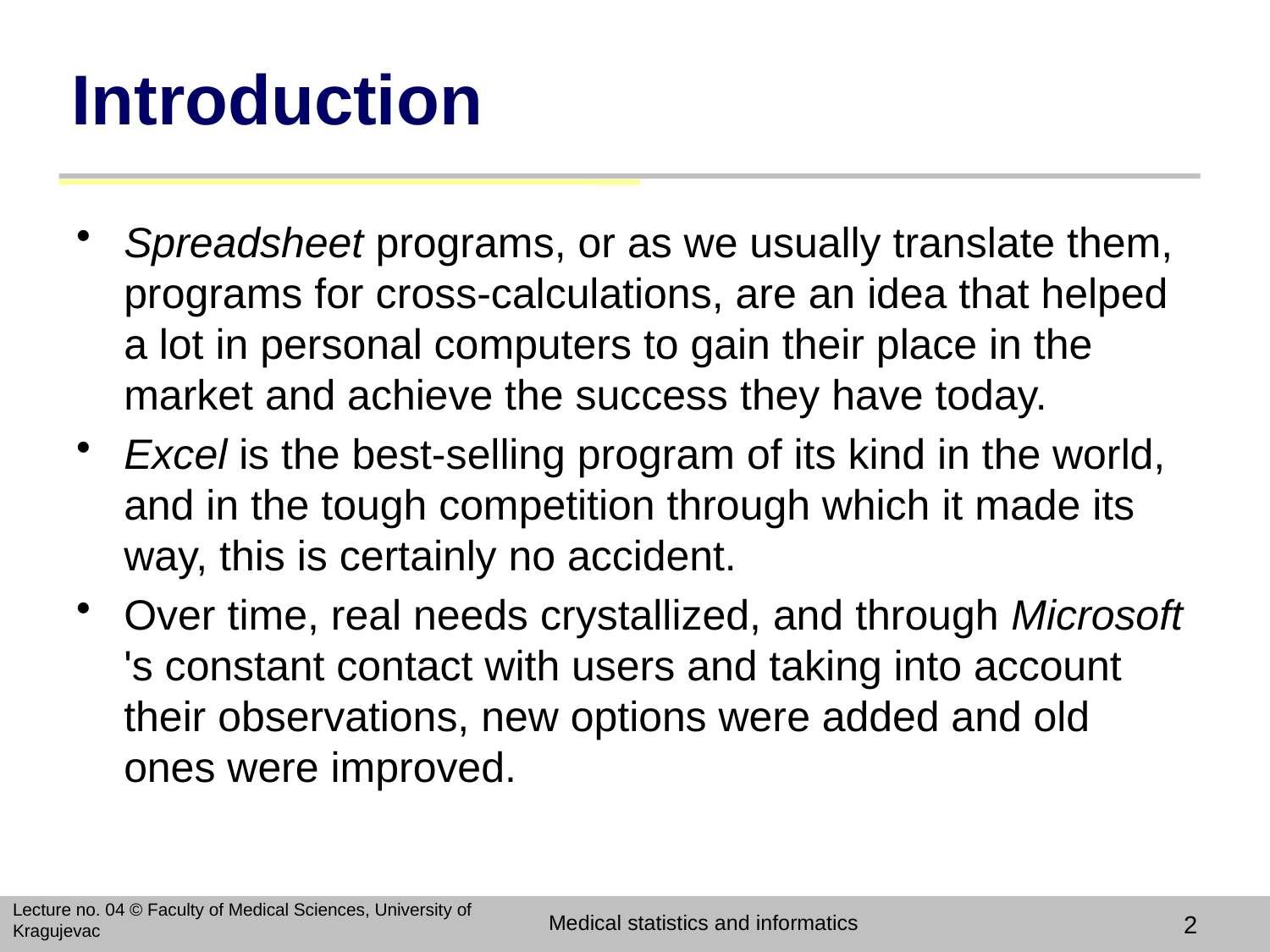

# Introduction
Spreadsheet programs, or as we usually translate them, programs for cross-calculations, are an idea that helped a lot in personal computers to gain their place in the market and achieve the success they have today.
Excel is the best-selling program of its kind in the world, and in the tough competition through which it made its way, this is certainly no accident.
Over time, real needs crystallized, and through Microsoft 's constant contact with users and taking into account their observations, new options were added and old ones were improved.
Lecture no. 04 © Faculty of Medical Sciences, University of Kragujevac
Medical statistics and informatics
2